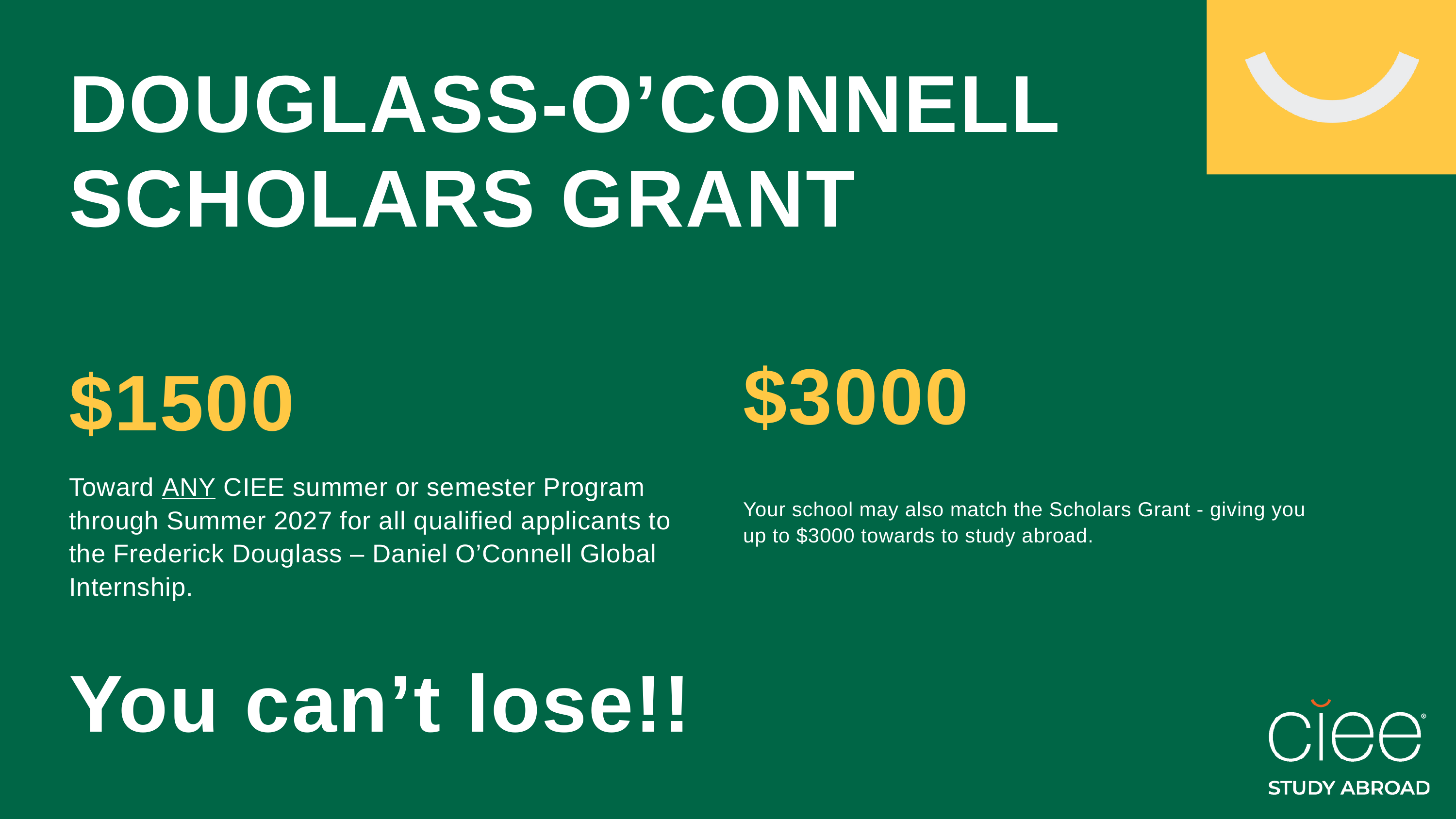

DOUGLASS-O’CONNELL SCHOLARS GRANT
$3000
$1500
Toward ANY CIEE summer or semester Program through Summer 2027 for all qualified applicants to the Frederick Douglass – Daniel O’Connell Global Internship.

Your school may also match the Scholars Grant - giving you up to $3000 towards to study abroad.

You can’t lose!!